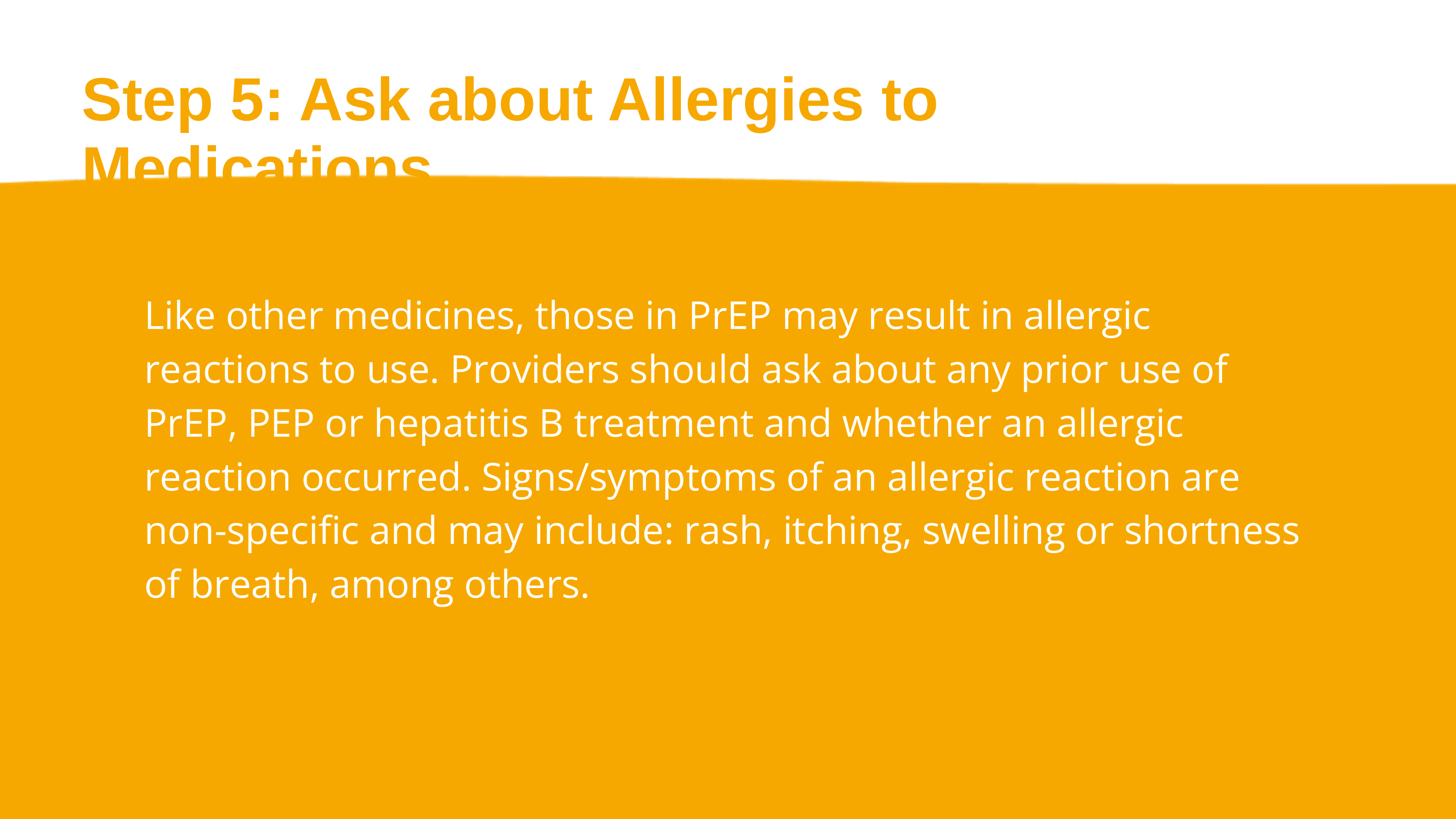

Step 5: Ask about Allergies to Medications

Like other medicines, those in PrEP may result in allergic reactions to use. Providers should ask about any prior use of PrEP, PEP or hepatitis B treatment and whether an allergic reaction occurred. Signs/symptoms of an allergic reaction are non-specific and may include: rash, itching, swelling or shortness of breath, among others.